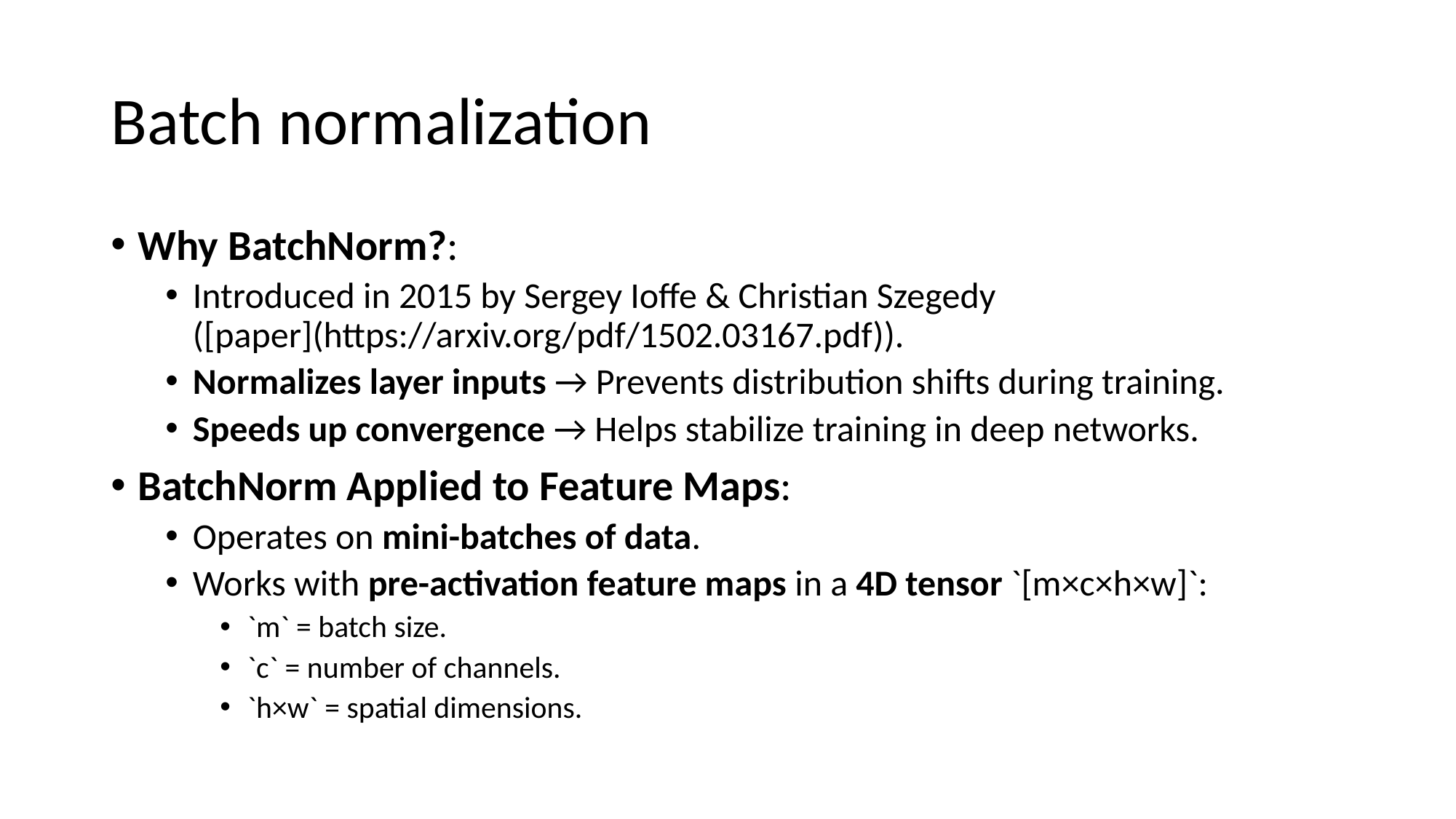

# Batch normalization
Why BatchNorm?:
Introduced in 2015 by Sergey Ioffe & Christian Szegedy ([paper](https://arxiv.org/pdf/1502.03167.pdf)).
Normalizes layer inputs → Prevents distribution shifts during training.
Speeds up convergence → Helps stabilize training in deep networks.
BatchNorm Applied to Feature Maps:
Operates on mini-batches of data.
Works with pre-activation feature maps in a 4D tensor `[m×c×h×w]`:
`m` = batch size.
`c` = number of channels.
`h×w` = spatial dimensions.